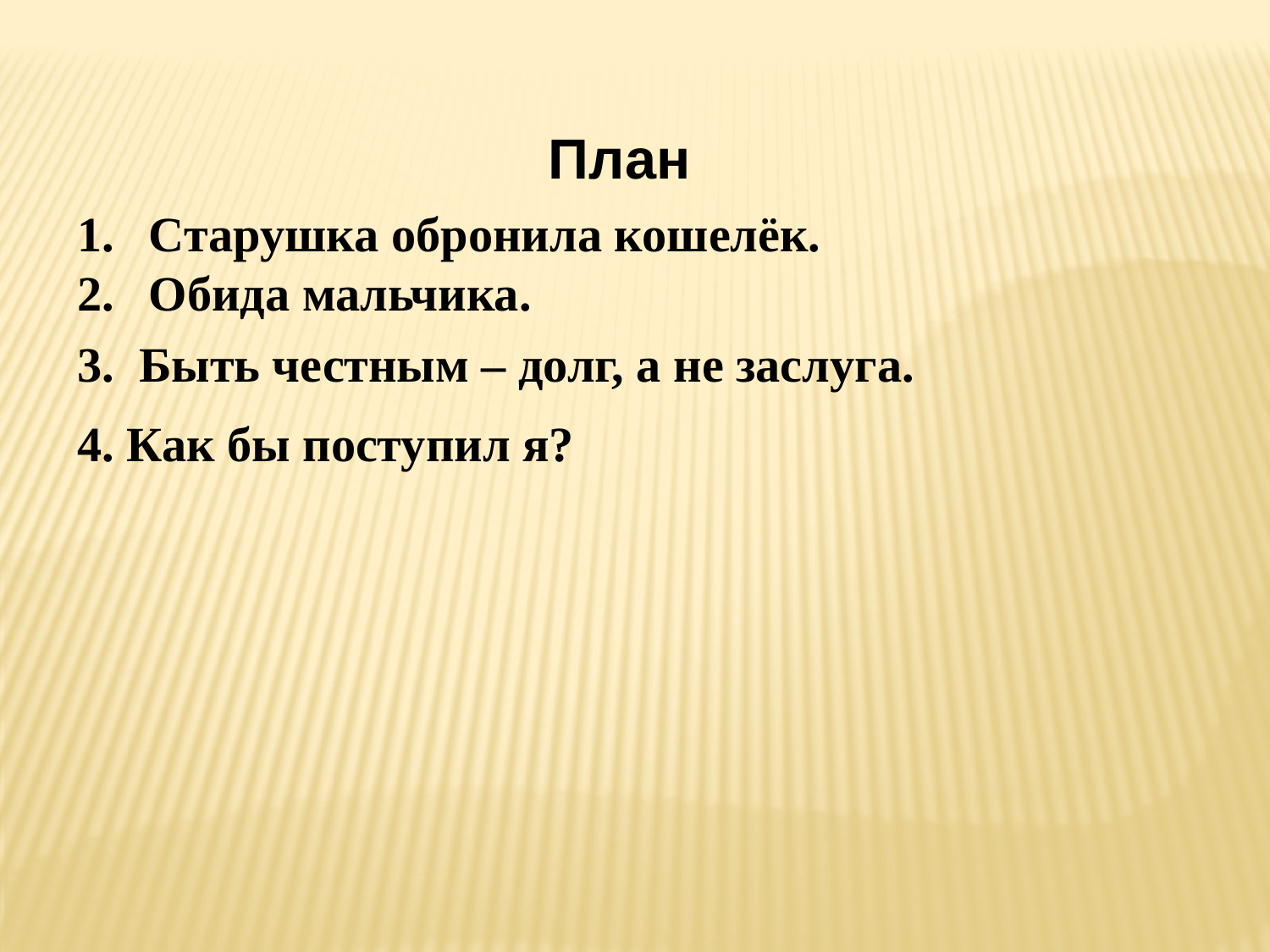

План
Старушка обронила кошелёк.
Обида мальчика.
3.  Быть честным – долг, а не заслуга.
4. Как бы поступил я?